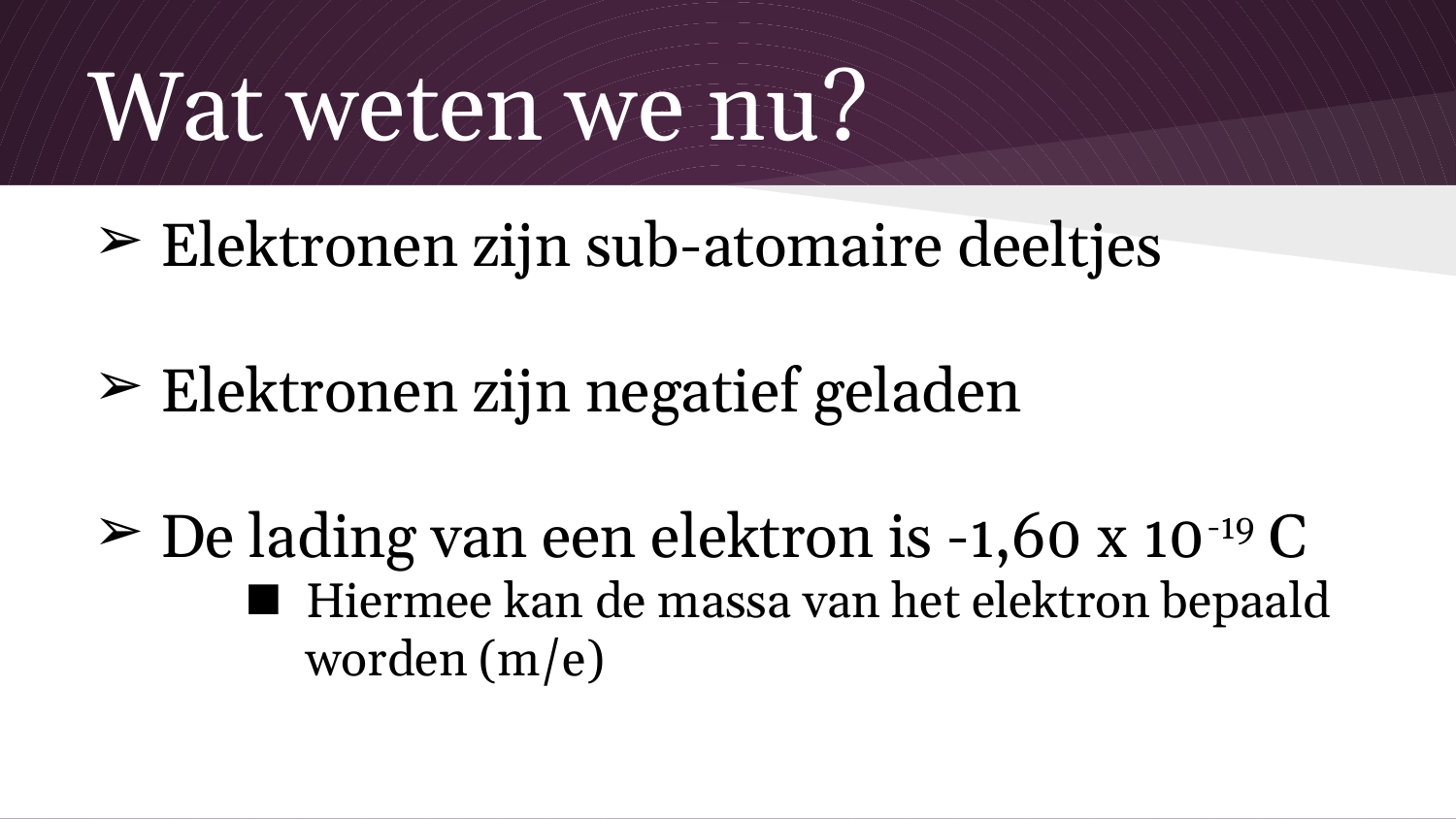

# Wat weten we nu?
Elektronen zijn sub-atomaire deeltjes

Elektronen zijn negatief geladen

De lading van een elektron is -1,60 x 10-19 C
Hiermee kan de massa van het elektron bepaald worden (m/e)